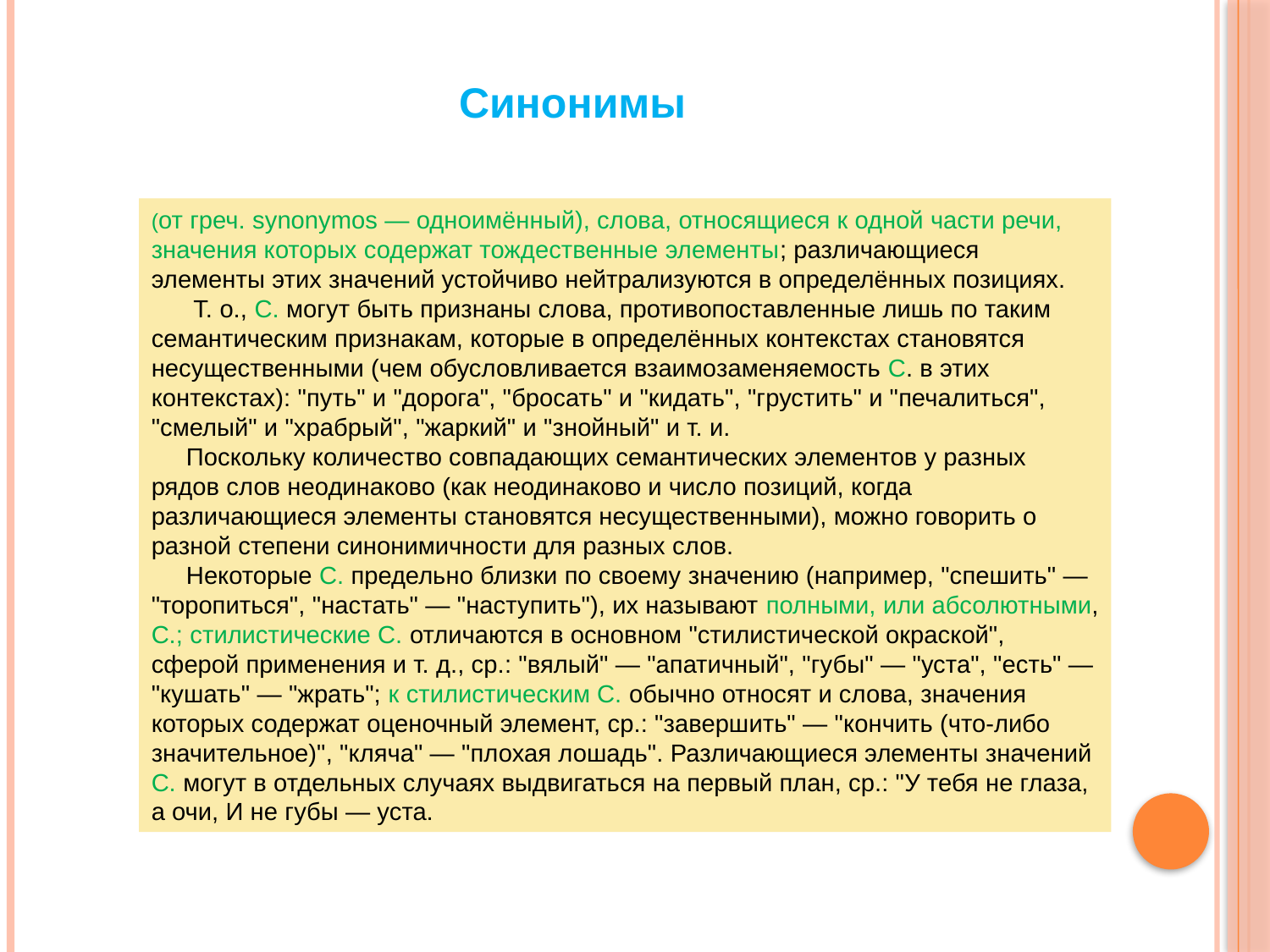

Синонимы
(от греч. synonymos — одноимённый), слова, относящиеся к одной части речи, значения которых содержат тождественные элементы; различающиеся элементы этих значений устойчиво нейтрализуются в определённых позициях.
      Т. о., С. могут быть признаны слова, противопоставленные лишь по таким семантическим признакам, которые в определённых контекстах становятся несущественными (чем обусловливается взаимозаменяемость С. в этих контекстах): "путь" и "дорога", "бросать" и "кидать", "грустить" и "печалиться", "смелый" и "храбрый", "жаркий" и "знойный" и т. и.
     Поскольку количество совпадающих семантических элементов у разных рядов слов неодинаково (как неодинаково и число позиций, когда различающиеся элементы становятся несущественными), можно говорить о разной степени синонимичности для разных слов.
     Некоторые С. предельно близки по своему значению (например, "спешить" — "торопиться", "настать" — "наступить"), их называют полными, или абсолютными, С.; стилистические С. отличаются в основном "стилистической окраской", сферой применения и т. д., ср.: "вялый" — "апатичный", "губы" — "уста", "есть" — "кушать" — "жрать"; к стилистическим С. обычно относят и слова, значения которых содержат оценочный элемент, ср.: "завершить" — "кончить (что-либо значительное)", "кляча" — "плохая лошадь". Различающиеся элементы значений С. могут в отдельных случаях выдвигаться на первый план, ср.: "У тебя не глаза, а очи, И не губы — уста.